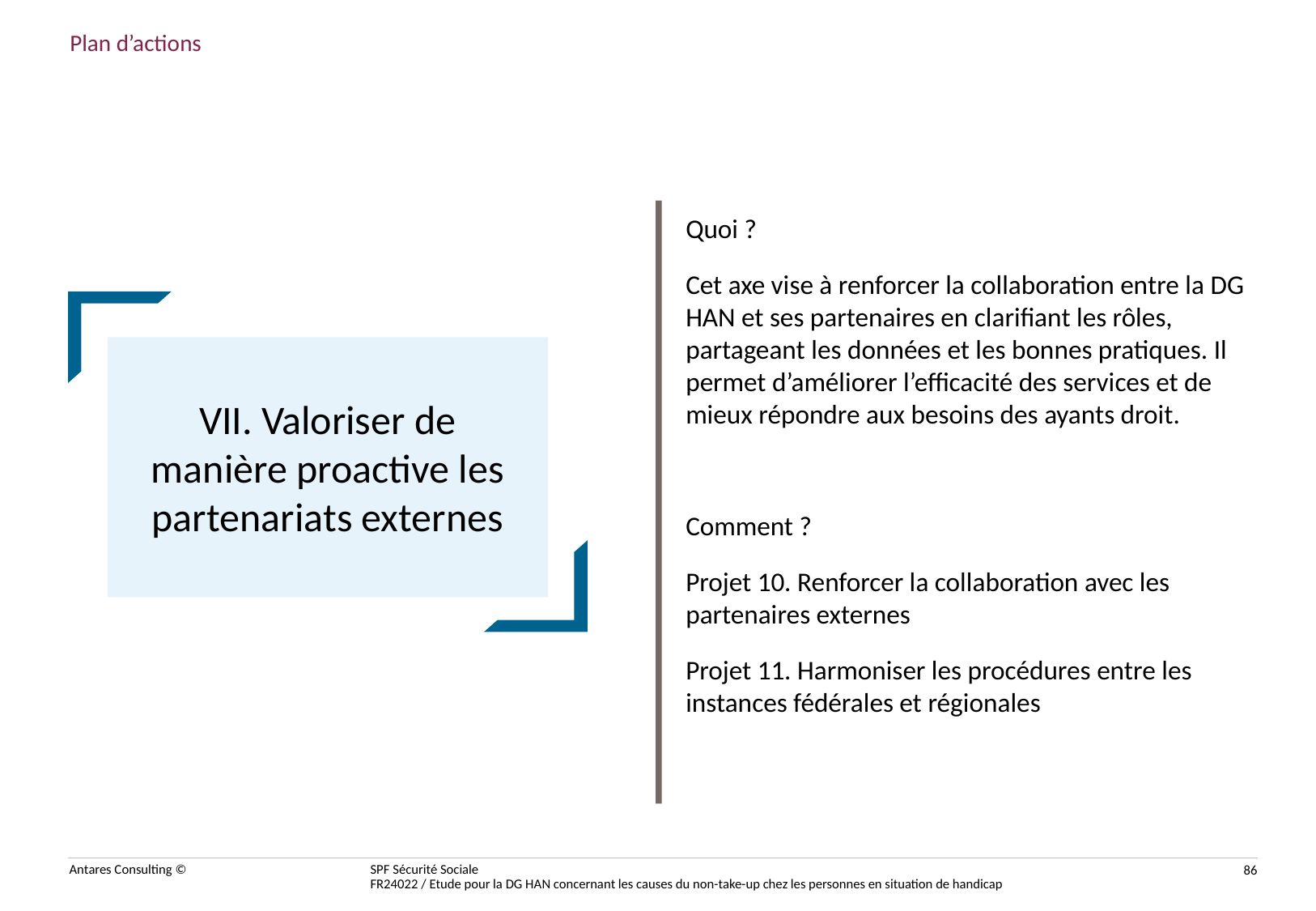

Plan d’actions

Quoi ?
Cet axe vise à renforcer la collaboration entre la DG HAN et ses partenaires en clarifiant les rôles, partageant les données et les bonnes pratiques. Il permet d’améliorer l’efficacité des services et de mieux répondre aux besoins des ayants droit.

Comment ?
Projet 10. Renforcer la collaboration avec les partenaires externes
Projet 11. Harmoniser les procédures entre les instances fédérales et régionales

VII. Valoriser de manière proactive les partenariats externes